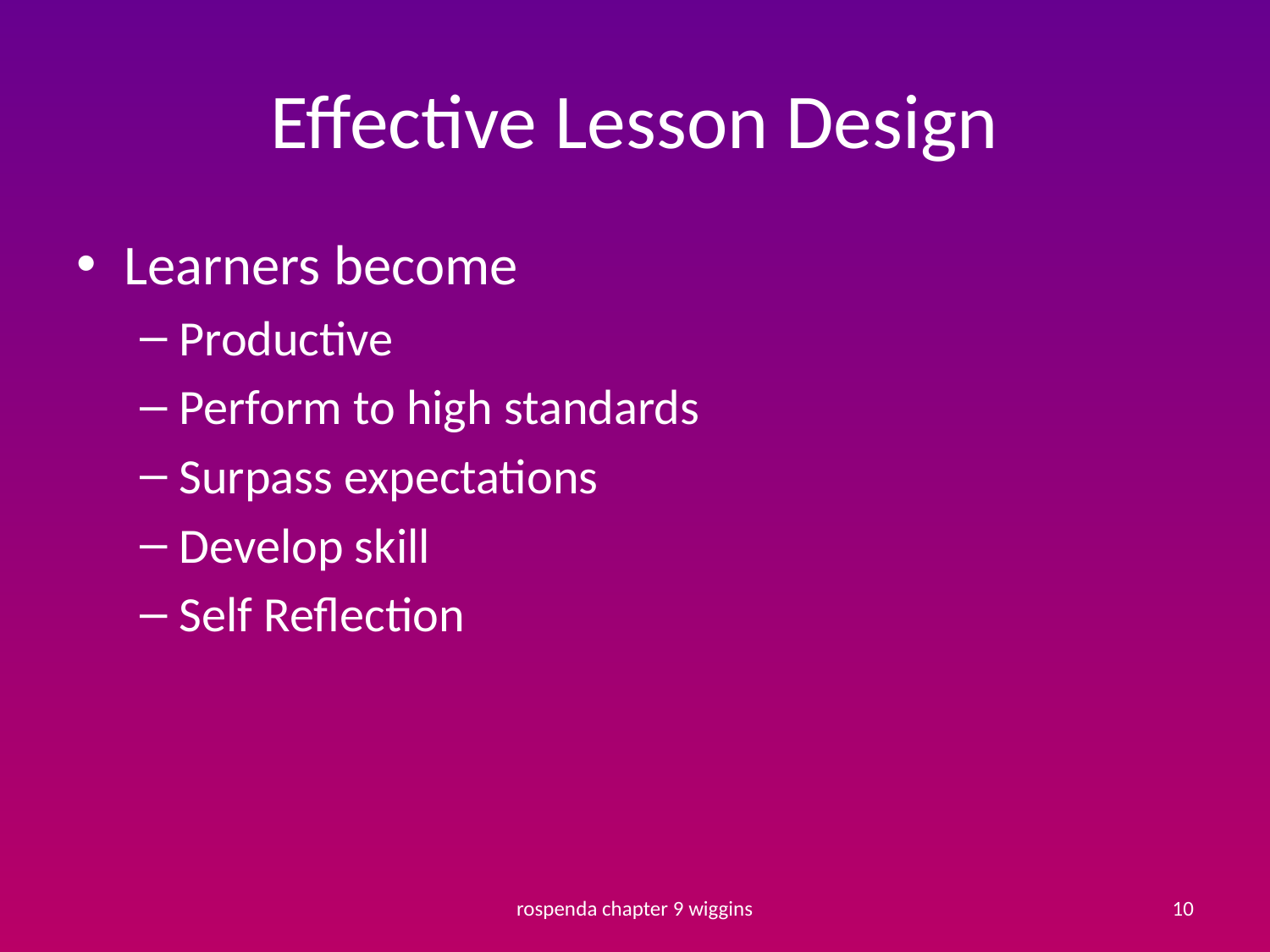

# Effective Lesson Design
Learners become
Productive
Perform to high standards
Surpass expectations
Develop skill
Self Reflection

rospenda chapter 9 wiggins
10